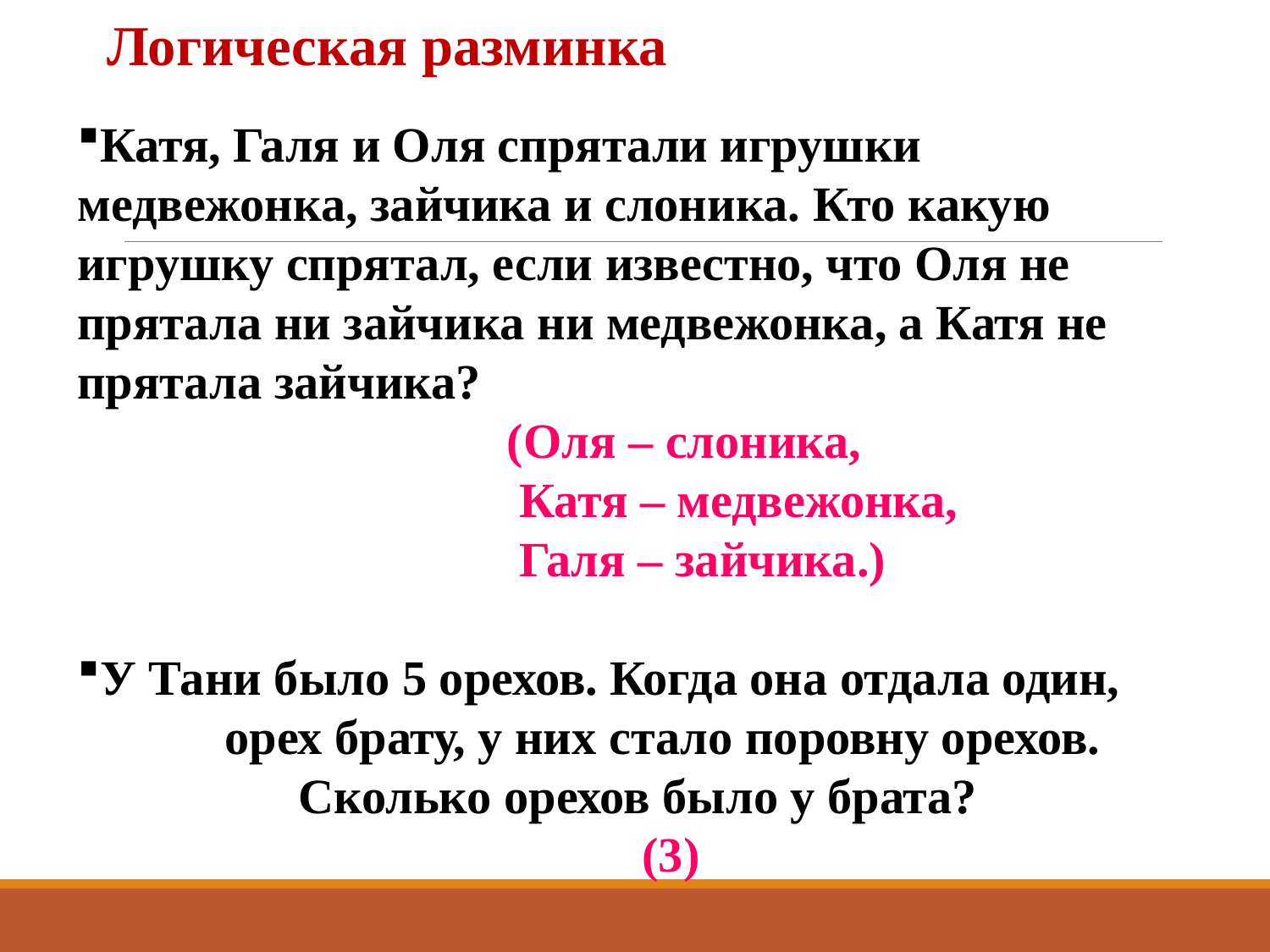

Логическая разминка
Катя, Галя и Оля спрятали игрушки медвежонка, зайчика и слоника. Кто какую игрушку спрятал, если известно, что Оля не прятала ни зайчика ни медвежонка, а Катя не прятала зайчика?
                                   (Оля – слоника,
                                    Катя – медвежонка,
                                    Галя – зайчика.)

У Тани было 5 орехов. Когда она отдала один,
            орех брату, у них стало поровну орехов.
                  Сколько орехов было у брата?
                                              (3)